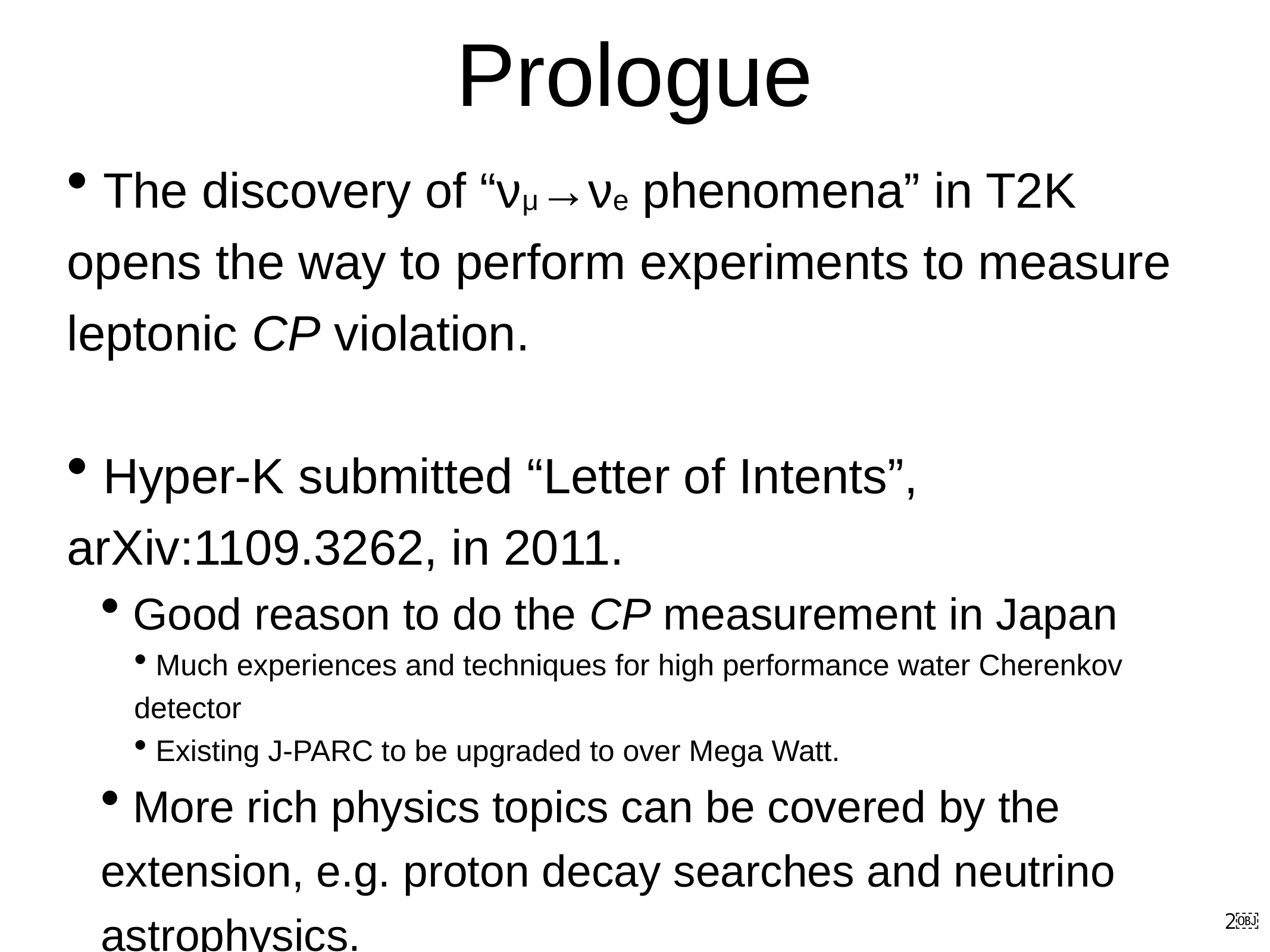

# Prologue
 The discovery of “νμ→νe phenomena” in T2K opens the way to perform experiments to measure leptonic CP violation.

 Hyper-K submitted “Letter of Intents”, arXiv:1109.3262, in 2011.
 Good reason to do the CP measurement in Japan
 Much experiences and techniques for high performance water Cherenkov detector
 Existing J-PARC to be upgraded to over Mega Watt.
 More rich physics topics can be covered by the extension, e.g. proton decay searches and neutrino astrophysics.
2￼